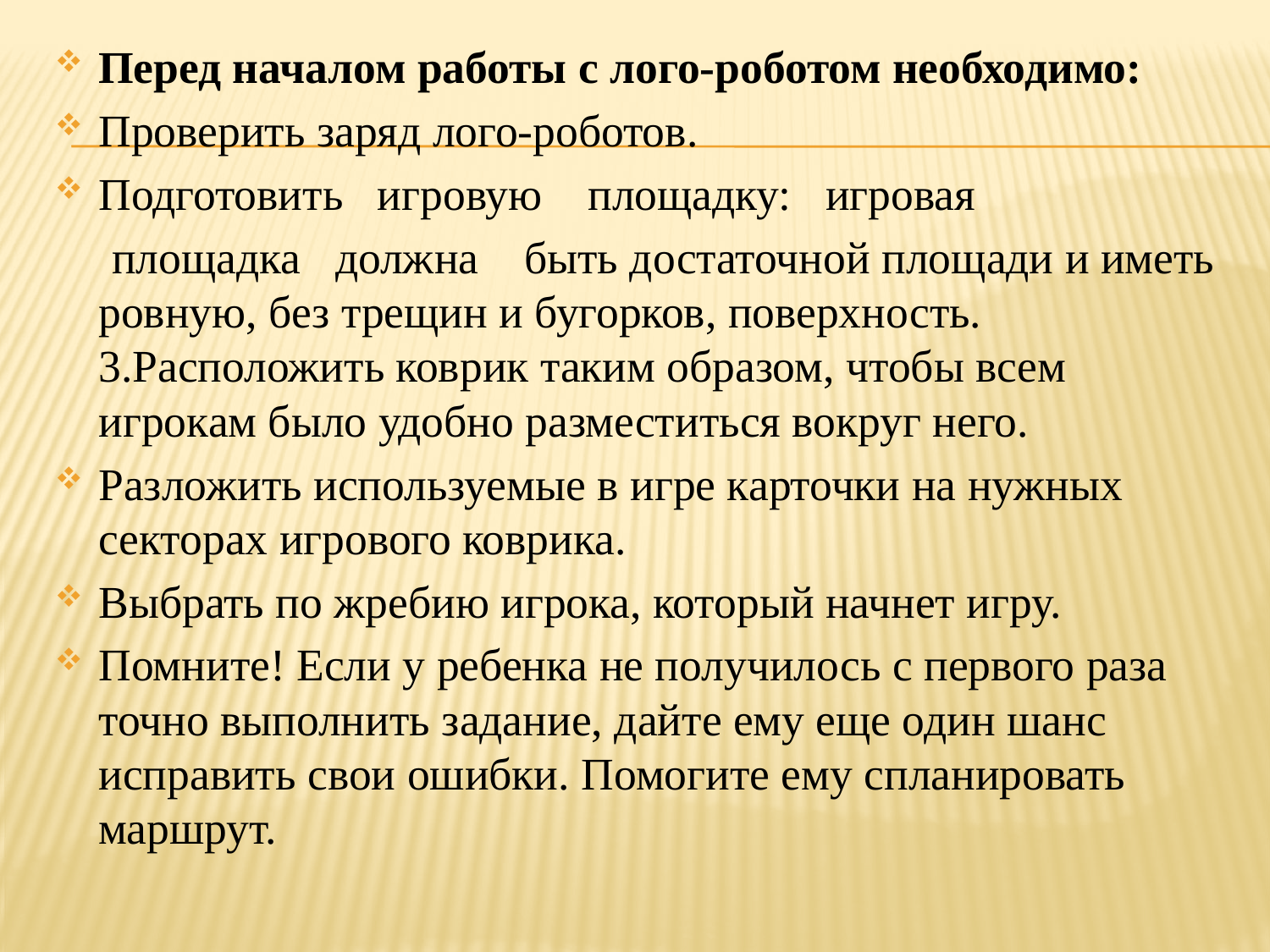

Перед началом работы с лого-роботом необходимо:
Проверить заряд лого-роботов.
Подготовить   игровую    площадку:   игровая
     площадка   должна    быть достаточной площади и иметь ровную, без трещин и бугорков, поверхность. 3.Расположить коврик таким образом, чтобы всем игрокам было удобно разместиться вокруг него.
Разложить используемые в игре карточки на нужных секторах игрового коврика.
Выбрать по жребию игрока, который начнет игру.
Помните! Если у ребенка не получилось с первого раза точно выполнить задание, дайте ему еще один шанс исправить свои ошибки. Помогите ему спланировать маршрут.